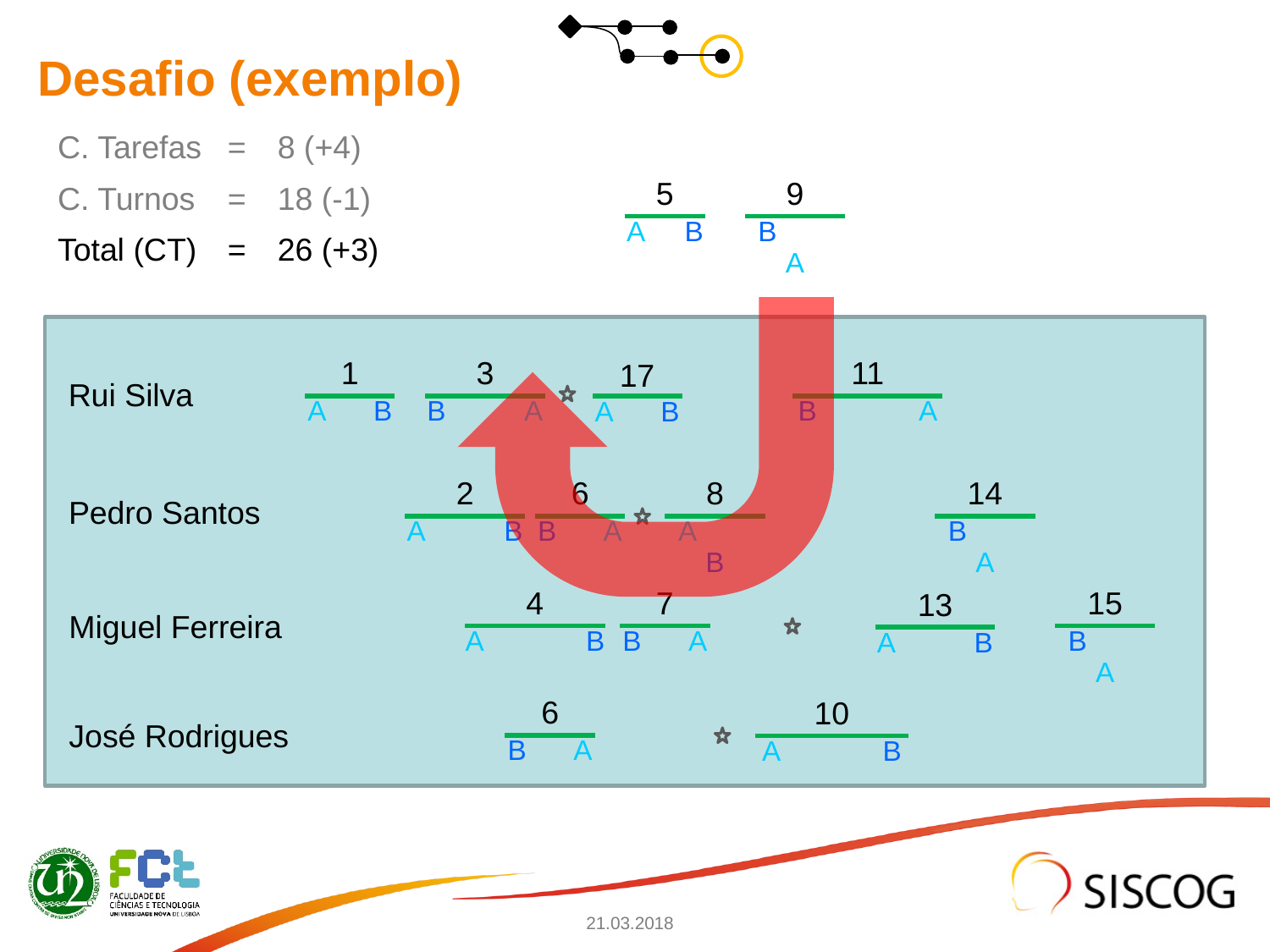

# Desafio (exemplo)

| C. Tarefas | = | 8 (+4) |
| --- | --- | --- |
| C. Turnos | = | 18 (-1) |
| Total (CT) | = | 26 (+3) |
| 5 |
| --- |
| A B |
| 9 |
| --- |
| B A |

| 1 |
| --- |
| A B |
| 3 |
| --- |
| B A |
| 11 |
| --- |
| B A |
| 17 |
| --- |
| A B |
Rui Silva

| 2 |
| --- |
| A B |
| 6 |
| --- |
| B A |
| 8 |
| --- |
| A B |
| 14 |
| --- |
| B A |
Pedro Santos

| 4 |
| --- |
| A B |
| 7 |
| --- |
| B A |
| 15 |
| --- |
| B A |
| 13 |
| --- |
| A B |
Miguel Ferreira

| 6 |
| --- |
| B A |
| 10 |
| --- |
| A B |
José Rodrigues